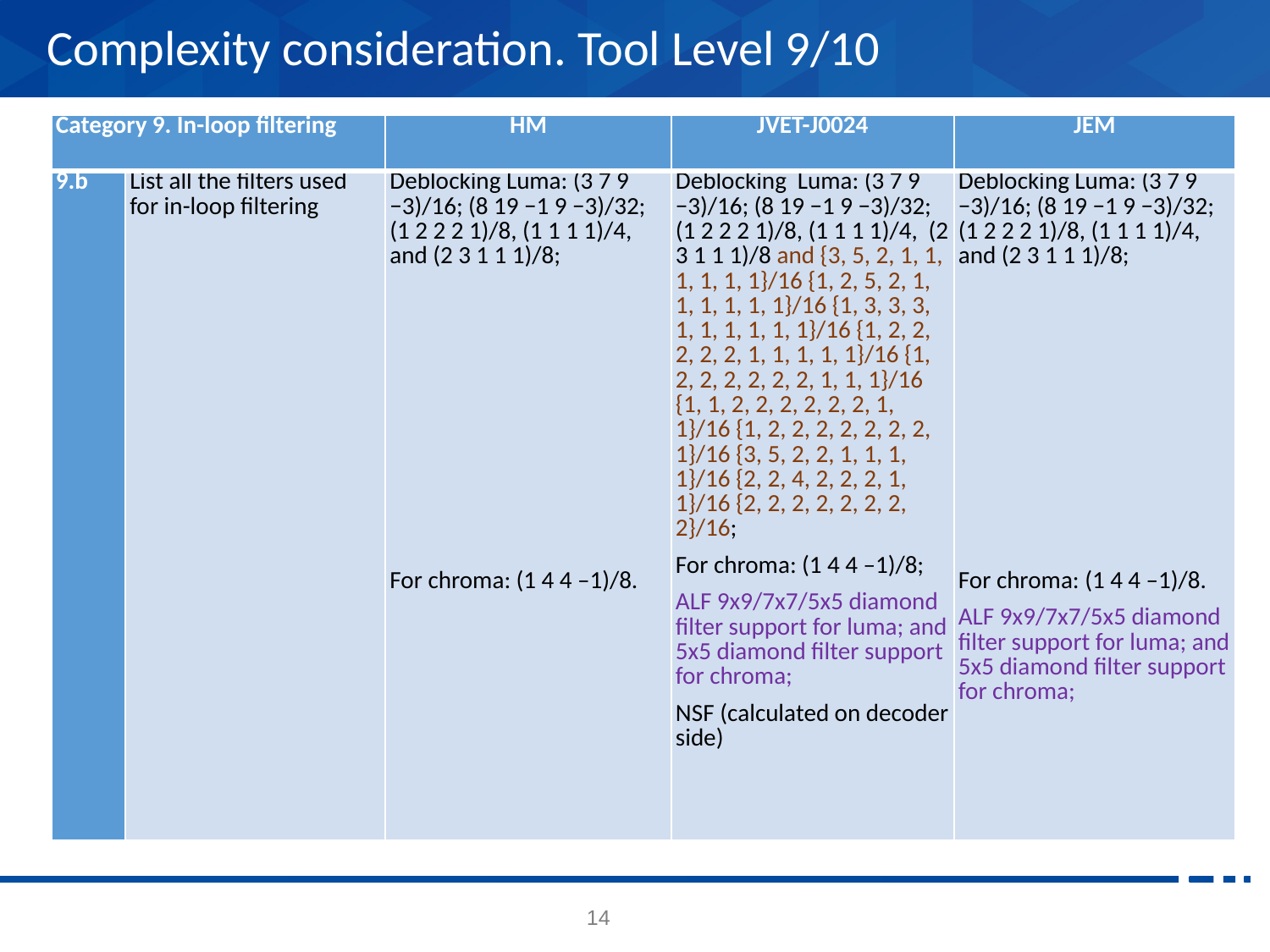

# Complexity consideration. Tool Level 9/10
| Category 9. In-loop filtering |  | HM | JVET-J0024 | JEM |
| --- | --- | --- | --- | --- |
| 9.b | List all the filters used for in-loop filtering | Deblocking Luma: (3 7 9 −3)/16; (8 19 −1 9 −3)/32; (1 2 2 2 1)/8, (1 1 1 1)/4, and (2 3 1 1 1)/8; For chroma: (1 4 4 –1)/8. | Deblocking Luma: (3 7 9 −3)/16; (8 19 −1 9 −3)/32; (1 2 2 2 1)/8, (1 1 1 1)/4, (2 3 1 1 1)/8 and {3, 5, 2, 1, 1, 1, 1, 1, 1}/16 {1, 2, 5, 2, 1, 1, 1, 1, 1, 1}/16 {1, 3, 3, 3, 1, 1, 1, 1, 1, 1}/16 {1, 2, 2, 2, 2, 2, 1, 1, 1, 1, 1}/16 {1, 2, 2, 2, 2, 2, 2, 1, 1, 1}/16 {1, 1, 2, 2, 2, 2, 2, 2, 1, 1}/16 {1, 2, 2, 2, 2, 2, 2, 2, 1}/16 {3, 5, 2, 2, 1, 1, 1, 1}/16 {2, 2, 4, 2, 2, 2, 1, 1}/16 {2, 2, 2, 2, 2, 2, 2, 2}/16; For chroma: (1 4 4 –1)/8; ALF 9x9/7x7/5x5 diamond filter support for luma; and 5x5 diamond filter support for chroma; NSF (calculated on decoder side) | Deblocking Luma: (3 7 9 −3)/16; (8 19 −1 9 −3)/32; (1 2 2 2 1)/8, (1 1 1 1)/4, and (2 3 1 1 1)/8; For chroma: (1 4 4 –1)/8. ALF 9x9/7x7/5x5 diamond filter support for luma; and 5x5 diamond filter support for chroma; |